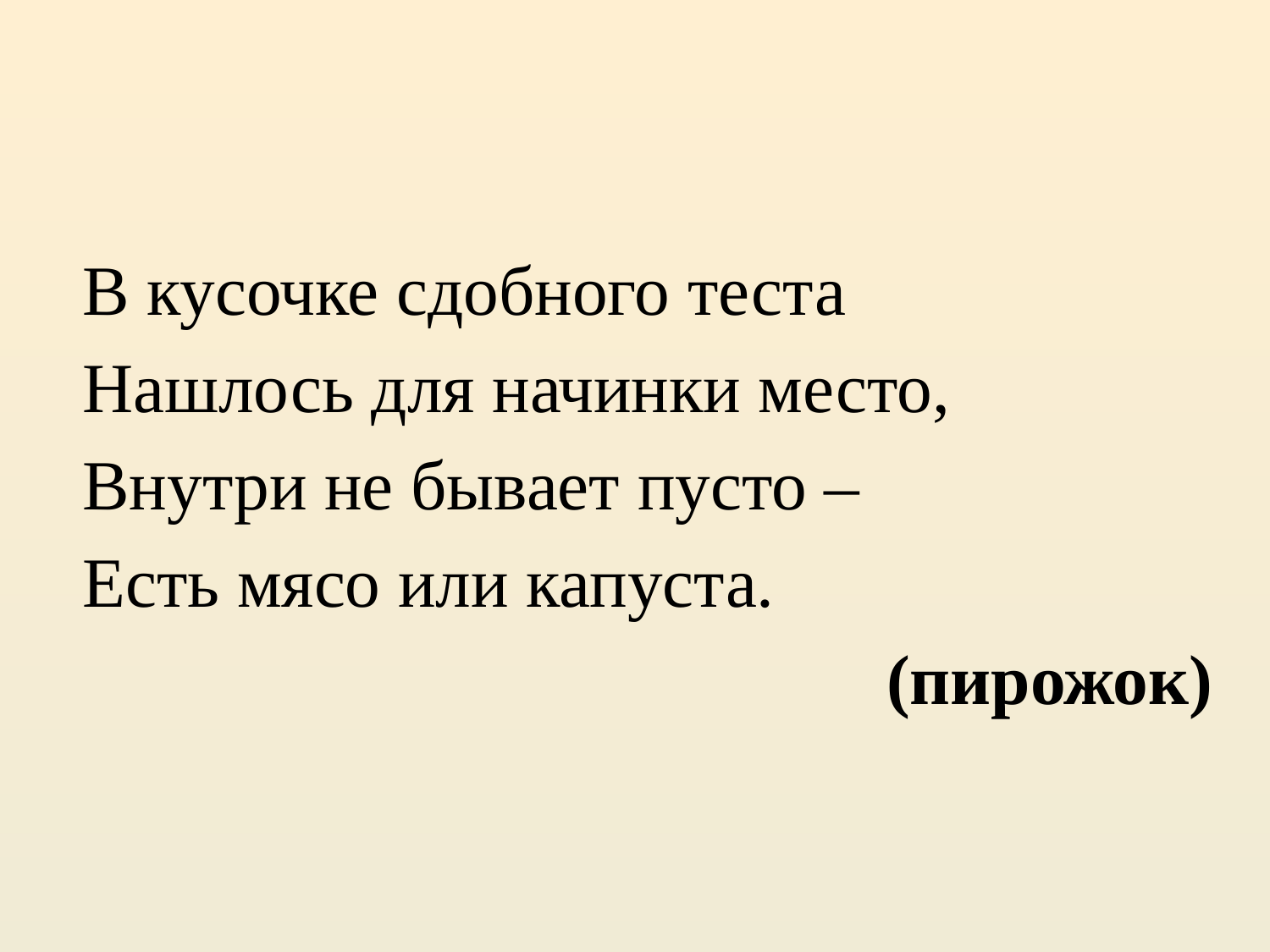

В кусочке сдобного теста
  Нашлось для начинки место,
  Внутри не бывает пусто –
  Есть мясо или капуста.
(пирожок)